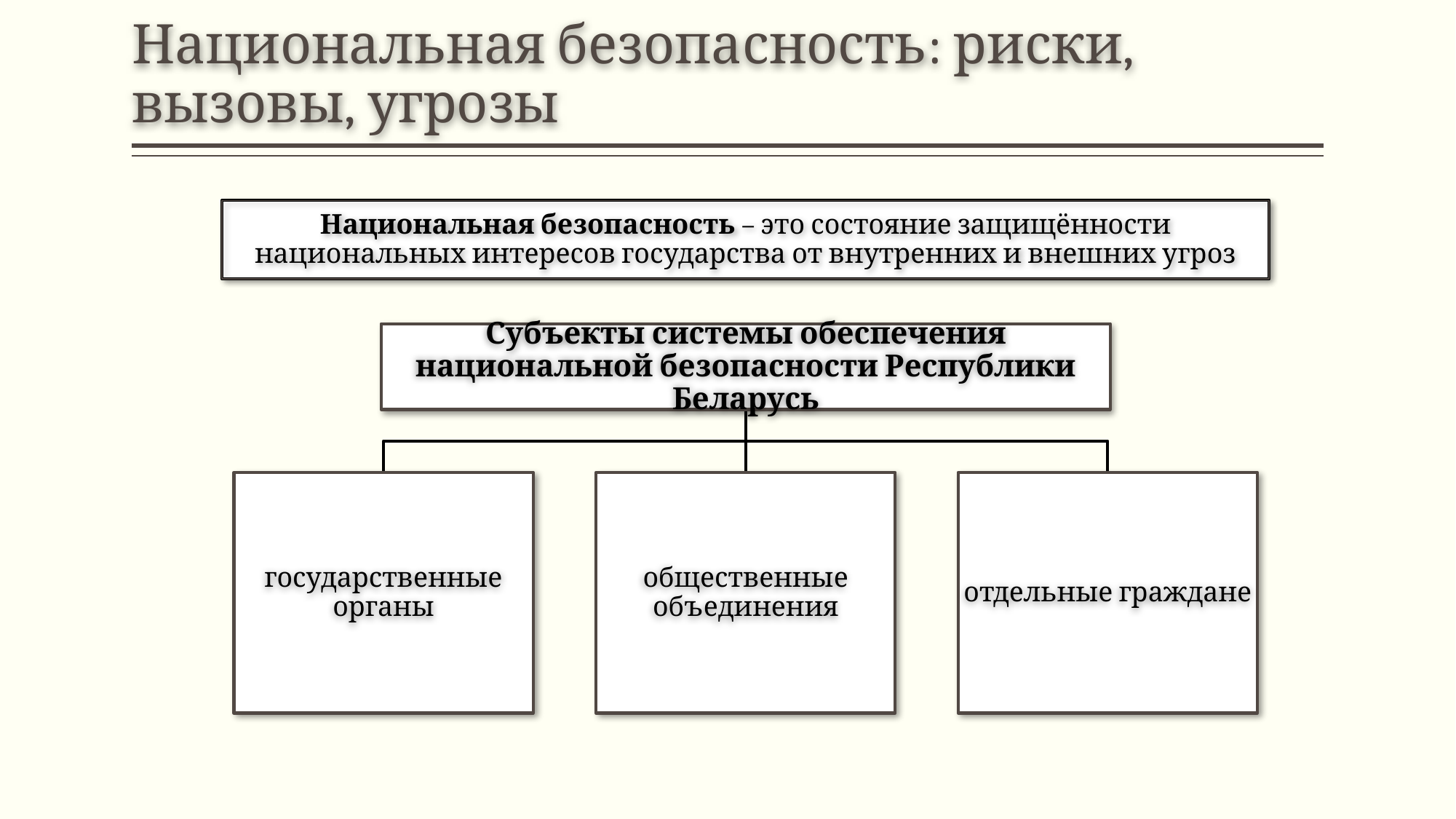

# Национальная безопасность: риски, вызовы, угрозы

Национальная безопасность – это состояние защищённости национальных интересов государства от внутренних и внешних угроз

Субъекты системы обеспечения национальной безопасности Республики Беларусь

государственные органы

общественные объединения

отдельные граждане